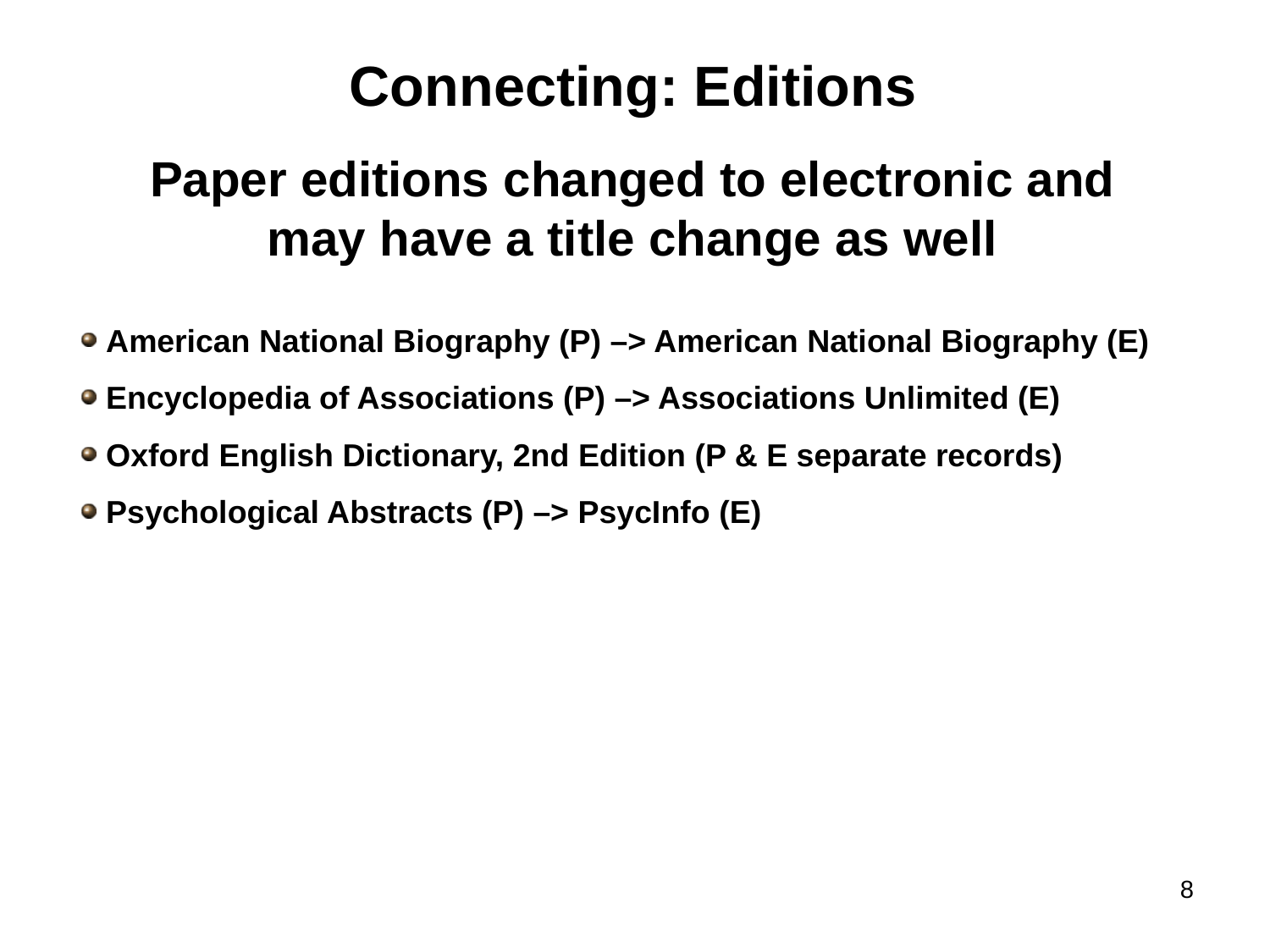

Connecting: Editions
Paper editions changed to electronic and may have a title change as well
 American National Biography (P) –> American National Biography (E)
 Encyclopedia of Associations (P) –> Associations Unlimited (E)
 Oxford English Dictionary, 2nd Edition (P & E separate records)
 Psychological Abstracts (P) –> PsycInfo (E)

8